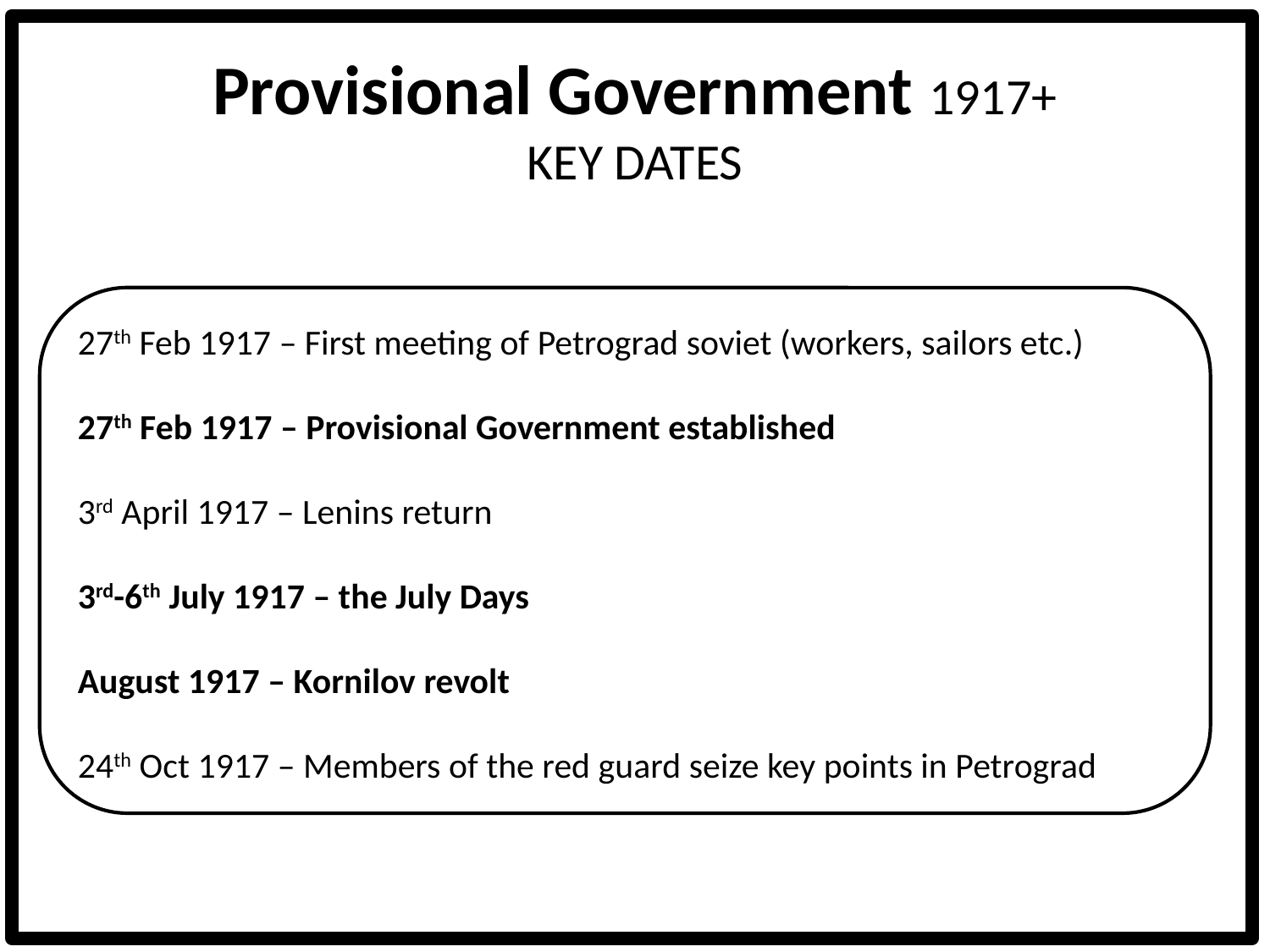

# Provisional Government 1917+ KEY DATES
27th Feb 1917 – First meeting of Petrograd soviet (workers, sailors etc.)

27th Feb 1917 – Provisional Government established

3rd April 1917 – Lenins return

3rd-6th July 1917 – the July Days

August 1917 – Kornilov revolt

24th Oct 1917 – Members of the red guard seize key points in Petrograd